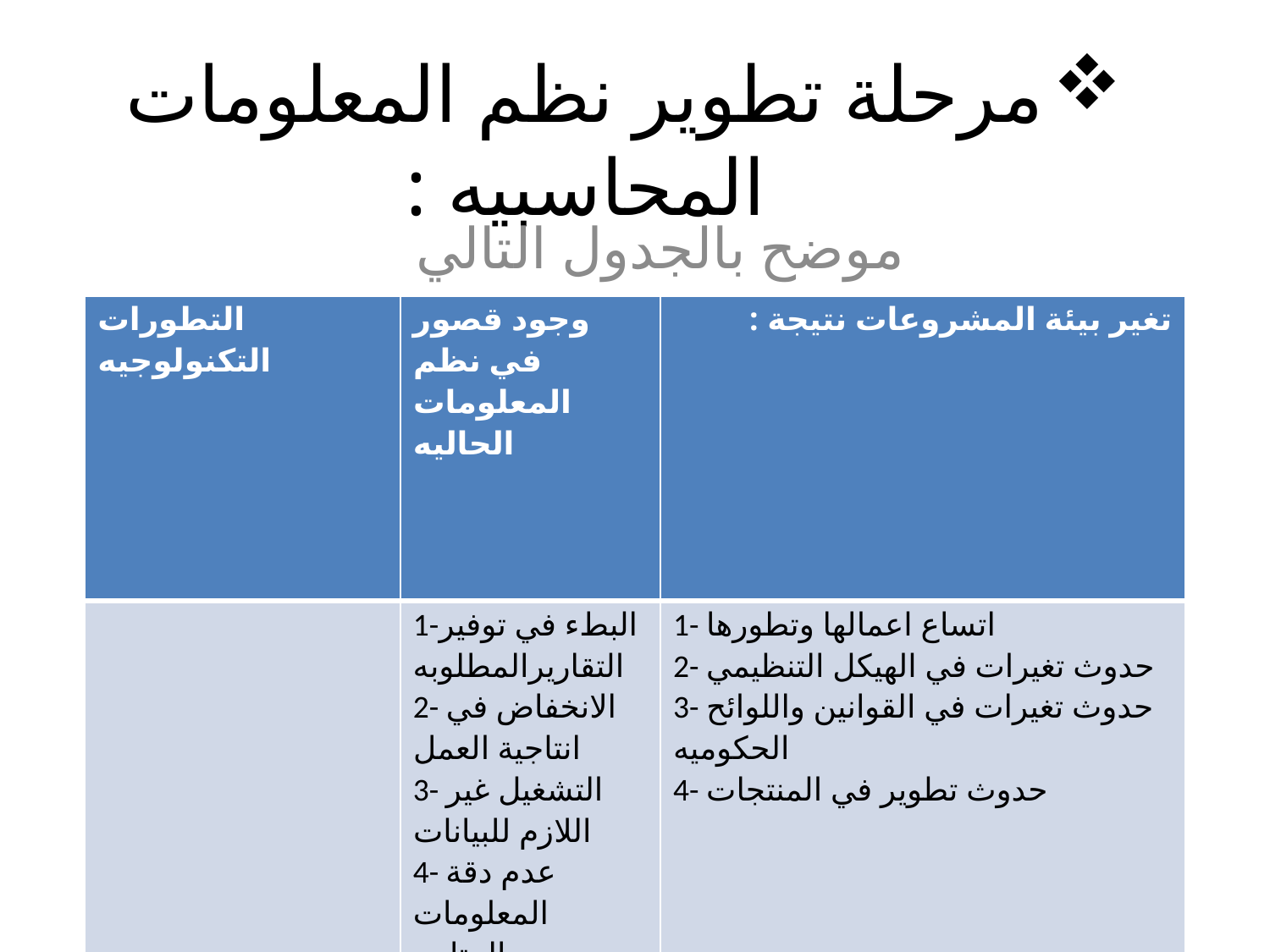

# مرحلة تطوير نظم المعلومات المحاسبيه :
موضح بالجدول التالي
| التطورات التكنولوجيه | وجود قصور في نظم المعلومات الحاليه | تغير بيئة المشروعات نتيجة : |
| --- | --- | --- |
|  | 1-البطء في توفير التقاريرالمطلوبه 2- الانخفاض في انتاجية العمل 3- التشغيل غير اللازم للبيانات 4- عدم دقة المعلومات المتاحه | 1- اتساع اعمالها وتطورها 2- حدوث تغيرات في الهيكل التنظيمي 3- حدوث تغيرات في القوانين واللوائح الحكوميه 4- حدوث تطوير في المنتجات |